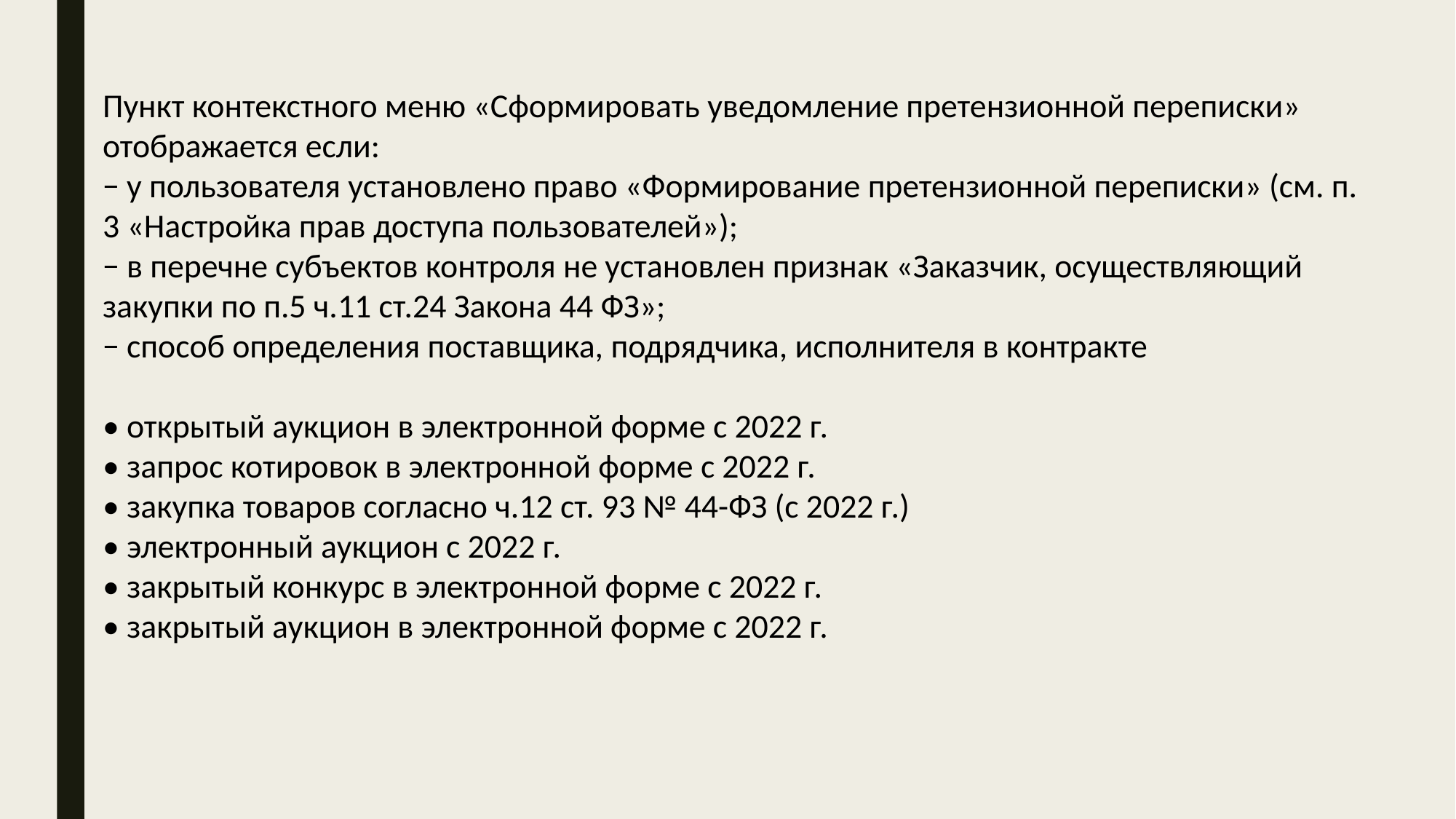

Пункт контекстного меню «Сформировать уведомление претензионной переписки» отображается если:
− у пользователя установлено право «Формирование претензионной переписки» (см. п. 3 «Настройка прав доступа пользователей»);
− в перечне субъектов контроля не установлен признак «Заказчик, осуществляющий закупки по п.5 ч.11 ст.24 Закона 44 ФЗ»;
− способ определения поставщика, подрядчика, исполнителя в контракте

• открытый аукцион в электронной форме с 2022 г.
• запрос котировок в электронной форме с 2022 г.
• закупка товаров согласно ч.12 ст. 93 № 44-ФЗ (с 2022 г.)
• электронный аукцион с 2022 г.
• закрытый конкурс в электронной форме с 2022 г.
• закрытый аукцион в электронной форме с 2022 г.